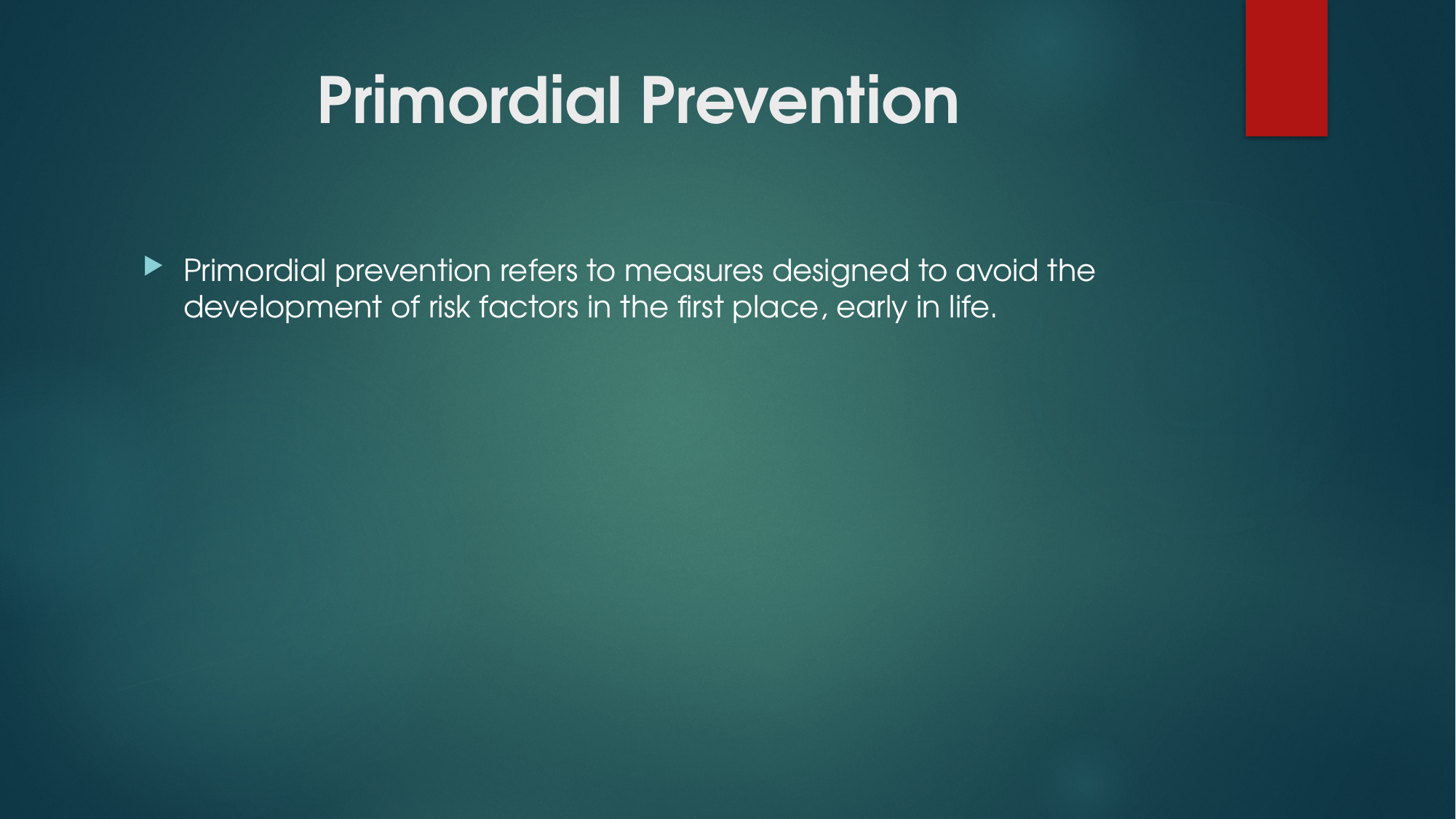

# Primordial Prevention
Primordial prevention refers to measures designed to avoid the development of risk factors in the first place, early in life.